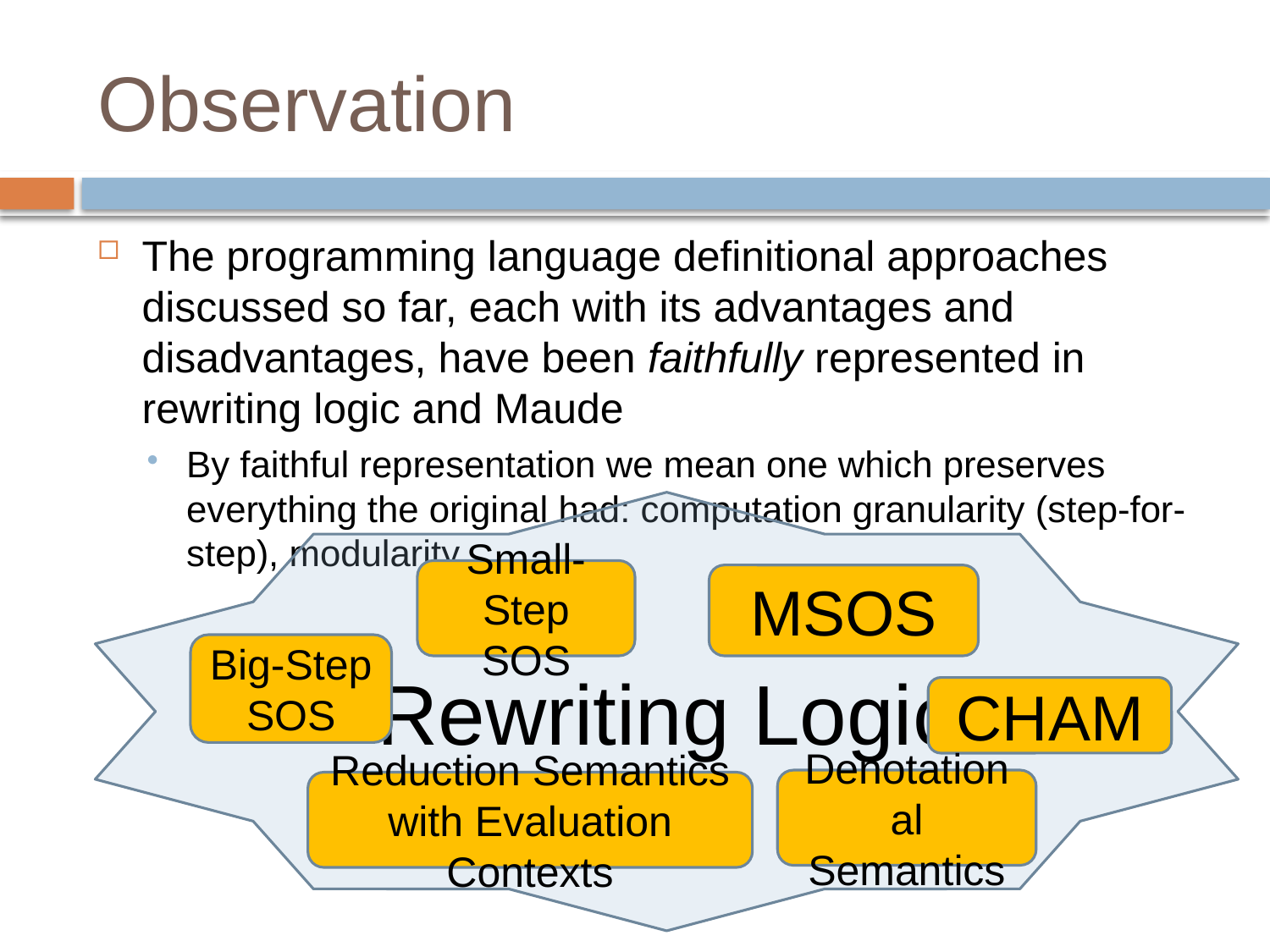

# Observation
The programming language definitional approaches discussed so far, each with its advantages and disadvantages, have been faithfully represented in rewriting logic and Maude
By faithful representation we mean one which preserves everything the original had: computation granularity (step-for-step), modularity
Rewriting Logic
Small-Step
SOS
MSOS
Big-Step SOS
CHAM
Denotational Semantics
Reduction Semantics with Evaluation Contexts